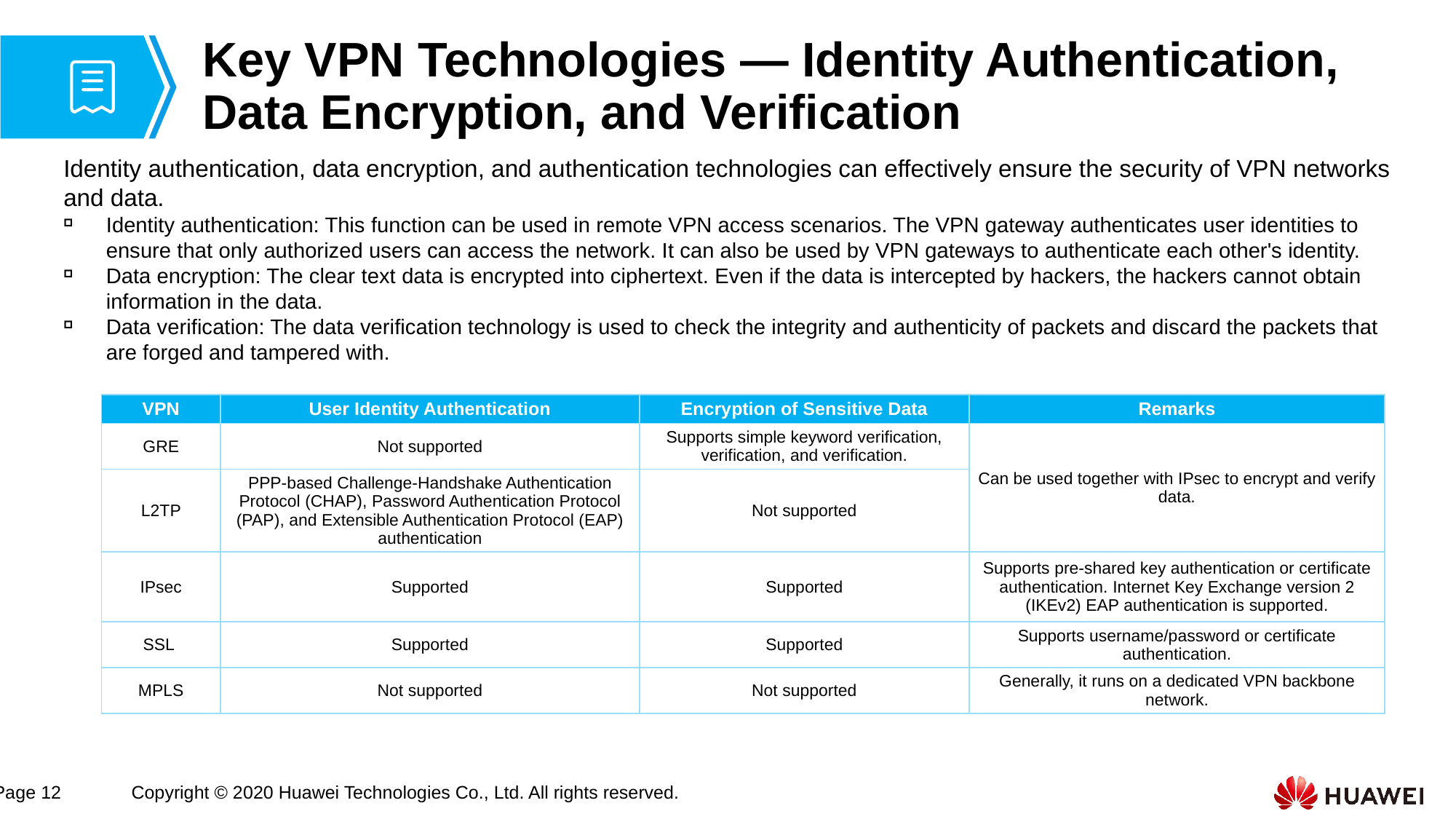

# Key VPN Technologies — Identity Authentication, Data Encryption, and Verification
Identity authentication, data encryption, and authentication technologies can effectively ensure the security of VPN networks and data.
Identity authentication: This function can be used in remote VPN access scenarios. The VPN gateway authenticates user identities to ensure that only authorized users can access the network. It can also be used by VPN gateways to authenticate each other's identity.
Data encryption: The clear text data is encrypted into ciphertext. Even if the data is intercepted by hackers, the hackers cannot obtain information in the data.
Data verification: The data verification technology is used to check the integrity and authenticity of packets and discard the packets that are forged and tampered with.
| VPN | User Identity Authentication | Encryption of Sensitive Data | Remarks |
| --- | --- | --- | --- |
| GRE | Not supported | Supports simple keyword verification, verification, and verification. | Can be used together with IPsec to encrypt and verify data. |
| L2TP | PPP-based Challenge-Handshake Authentication Protocol (CHAP), Password Authentication Protocol (PAP), and Extensible Authentication Protocol (EAP) authentication | Not supported |  |
| IPsec | Supported | Supported | Supports pre-shared key authentication or certificate authentication. Internet Key Exchange version 2 (IKEv2) EAP authentication is supported. |
| SSL | Supported | Supported | Supports username/password or certificate authentication. |
| MPLS | Not supported | Not supported | Generally, it runs on a dedicated VPN backbone network. |